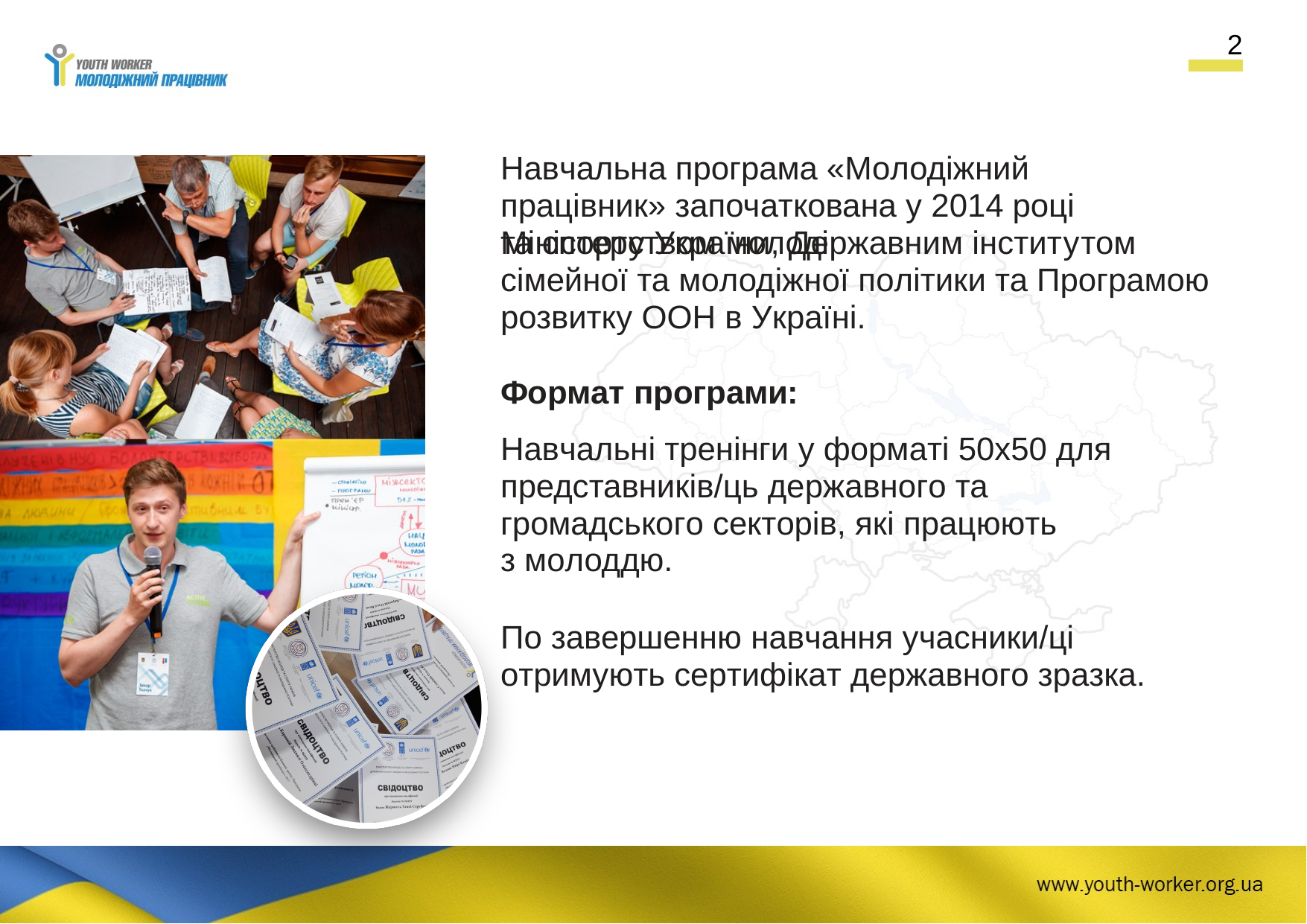

2
Навчальна програма «Молодіжний працівник» започаткована у 2014 році Міністерством молоді

та спорту України, Державним інститутом сімейної та молодіжної політики та Програмою розвитку ООН в Україні.

Формат програми:
Навчальні тренінги у форматі 50х50 для представників/ць державного та громадського секторів, які працюють
з молоддю.

По завершенню навчання учасники/ці отримують сертифікат державного зразка.